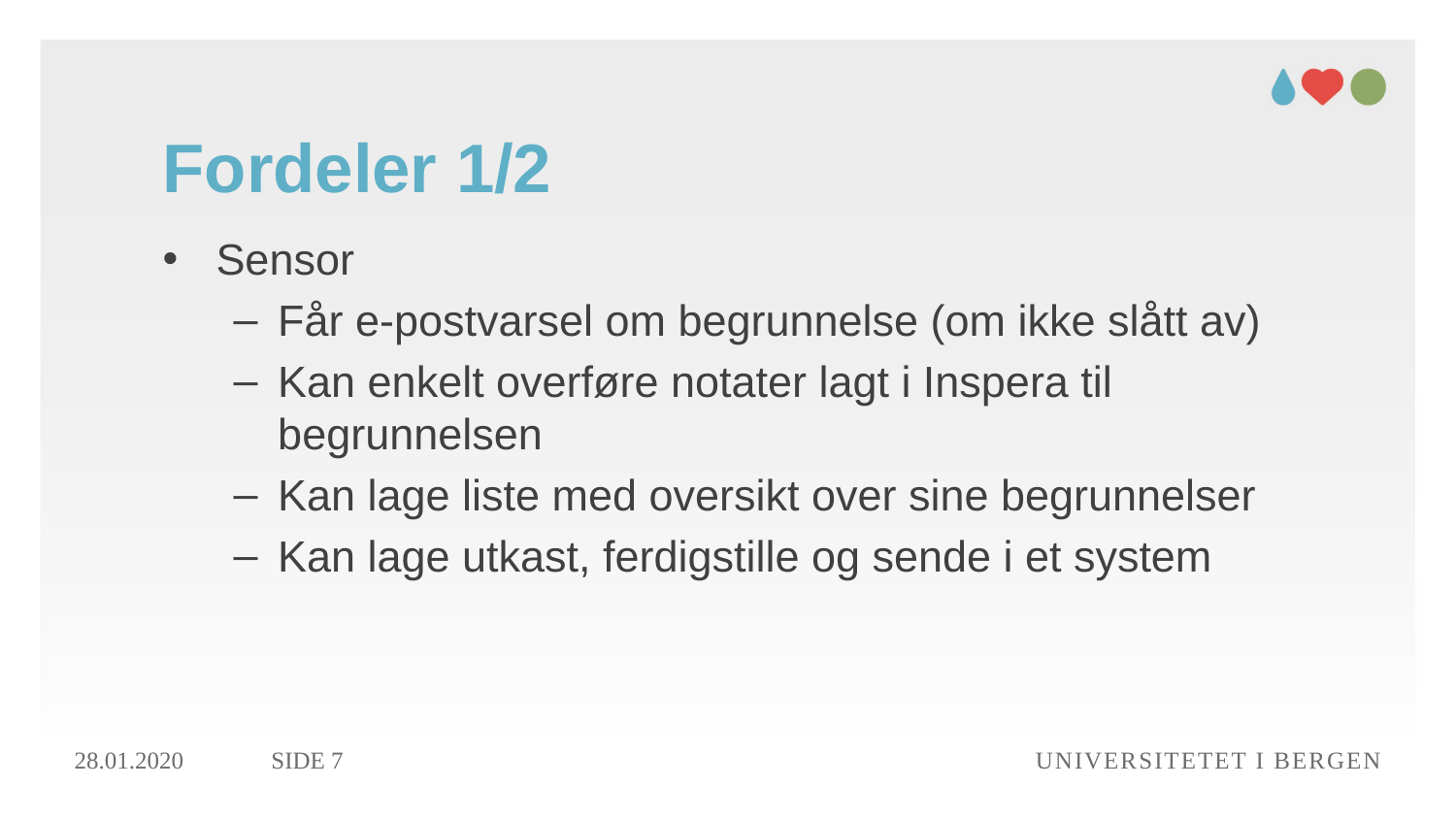

# Fordeler 1/2
Sensor
Får e-postvarsel om begrunnelse (om ikke slått av)
Kan enkelt overføre notater lagt i Inspera til begrunnelsen
Kan lage liste med oversikt over sine begrunnelser
Kan lage utkast, ferdigstille og sende i et system

28.01.2020
Side 7
Universitetet i Bergen